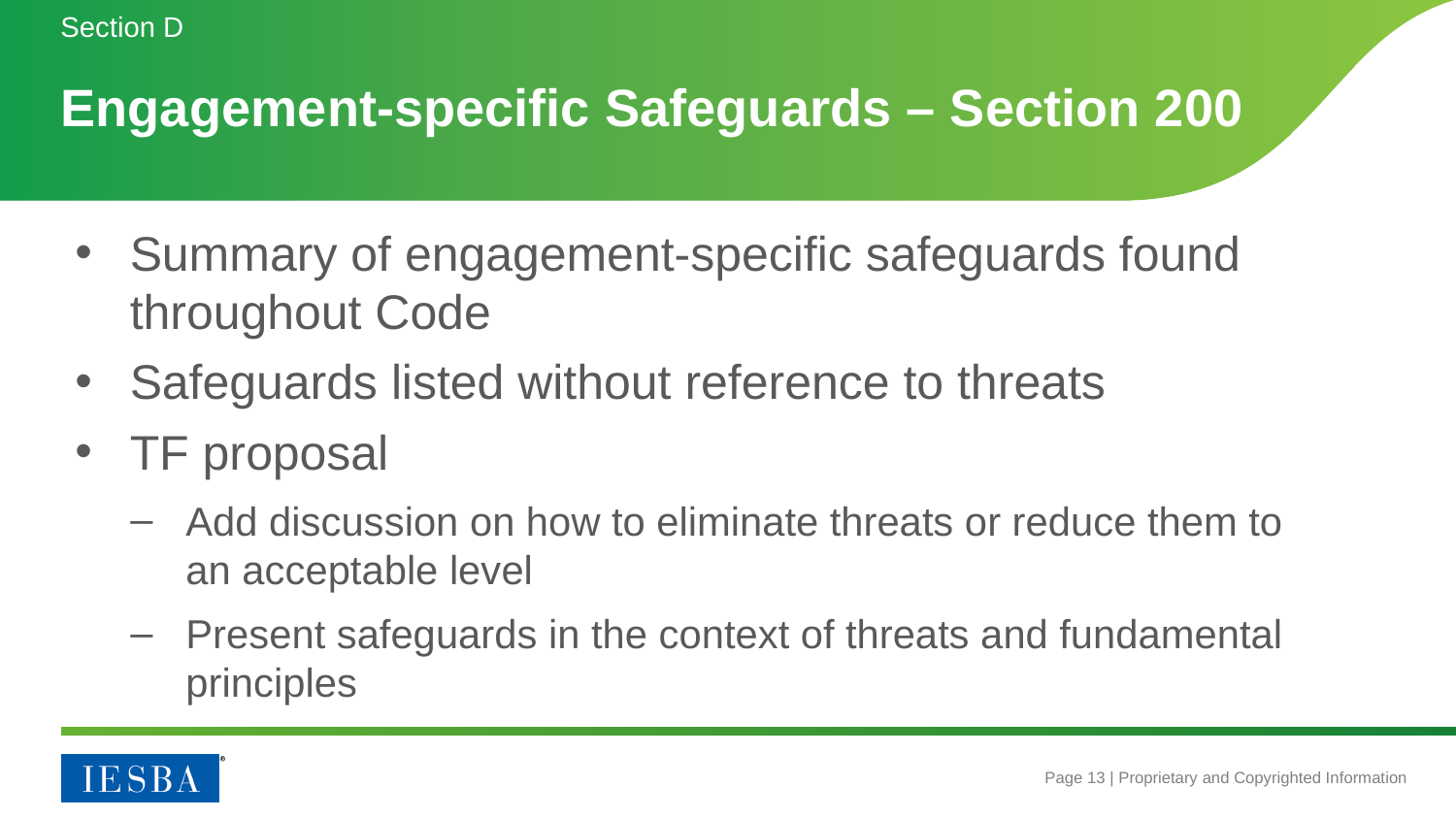

Section D
# Engagement-specific Safeguards – Section 200
Summary of engagement-specific safeguards found throughout Code
Safeguards listed without reference to threats
TF proposal
Add discussion on how to eliminate threats or reduce them to an acceptable level
Present safeguards in the context of threats and fundamental principles